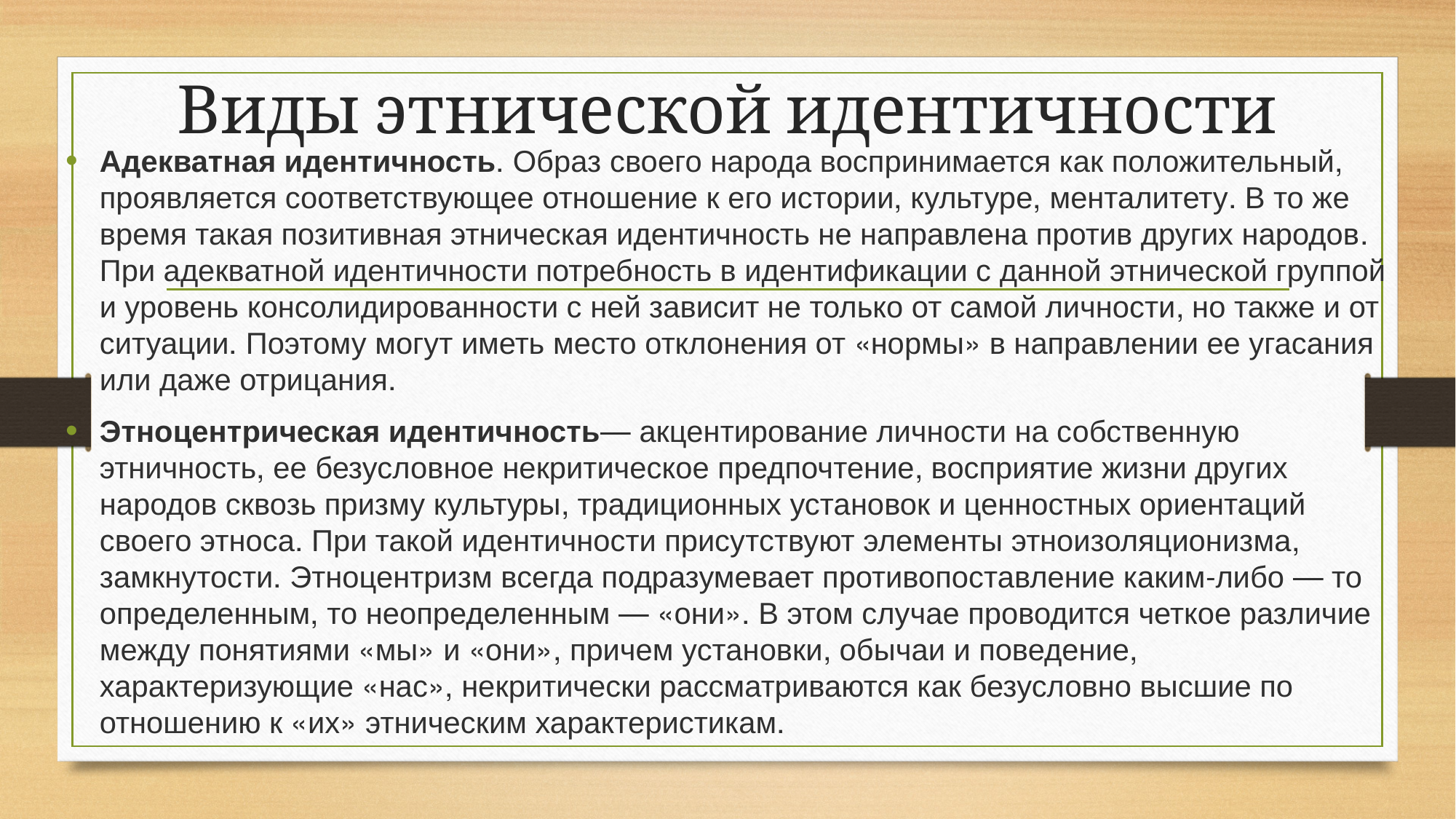

# Виды этнической идентичности
Адекватная идентичность. Образ своего народа воспринимается как положительный, проявляется соответствующее отношение к его истории, культуре, менталитету. В то же время такая позитивная этническая идентичность не направлена против других народов. При адекватной идентичности потребность в идентификации с данной этнической группой и уровень консолидированности с ней зависит не только от самой личности, но также и от ситуации. Поэтому могут иметь место отклонения от «нормы» в направлении ее угасания или даже отрицания.
Этноцентрическая идентичность— акцентирование личности на собственную этничность, ее безусловное некритическое предпочтение, восприятие жизни других народов сквозь призму культуры, традиционных установок и ценностных ориентаций своего этноса. При такой идентичности присутствуют элементы этноизоляционизма, замкнутости. Этноцентризм всегда подразумевает противопоставление каким-либо — то определенным, то неопределенным — «они». В этом случае проводится четкое различие между понятиями «мы» и «они», причем установки, обычаи и поведение, характеризующие «нас», некритически рассматриваются как безусловно высшие по отношению к «их» этническим характеристикам.